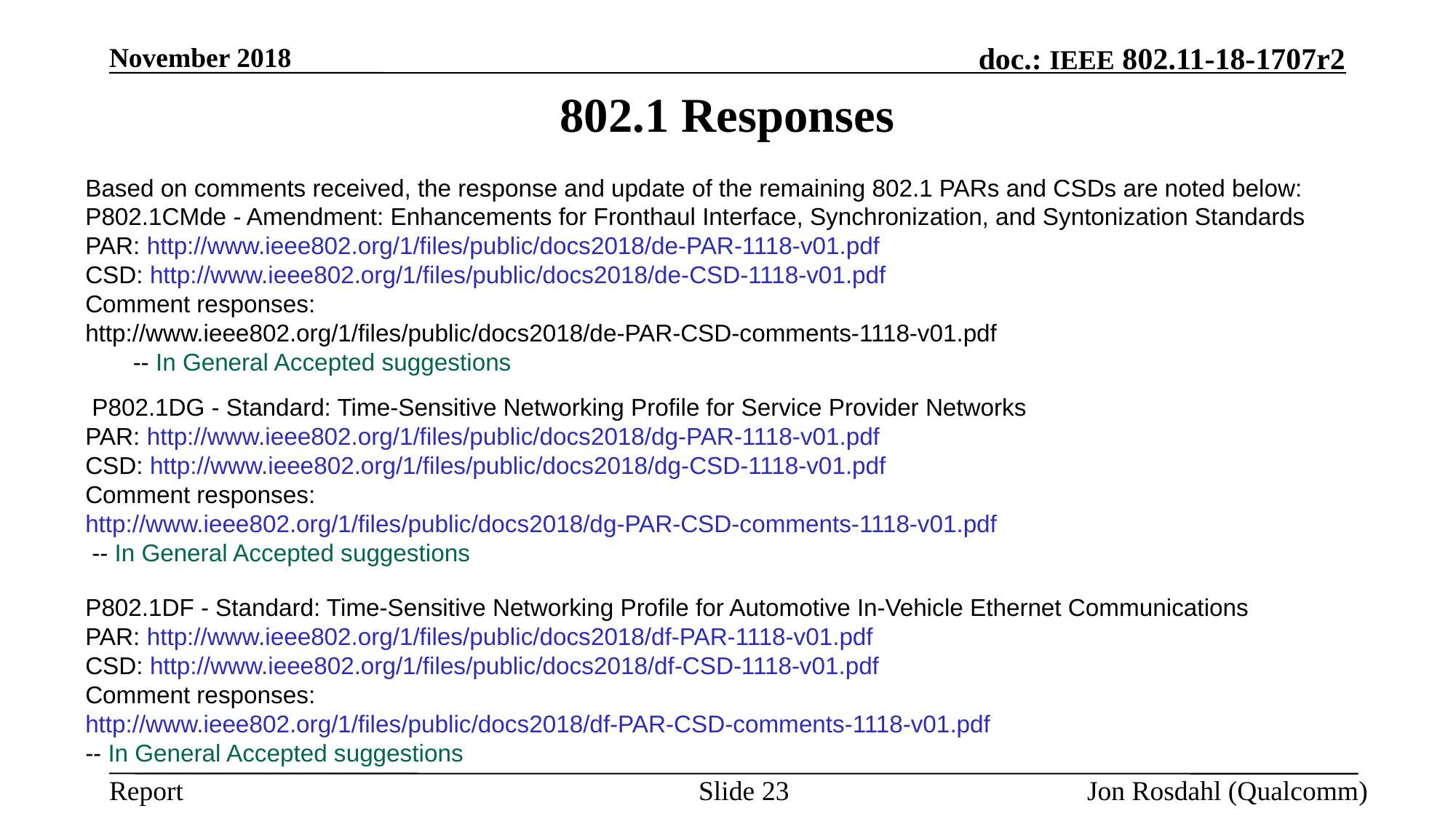

November 2018
# 802.1 Responses
Based on comments received, the response and update of the remaining 802.1 PARs and CSDs are noted below:
P802.1CMde - Amendment: Enhancements for Fronthaul Interface, Synchronization, and Syntonization Standards
PAR: http://www.ieee802.org/1/files/public/docs2018/de-PAR-1118-v01.pdf
CSD: http://www.ieee802.org/1/files/public/docs2018/de-CSD-1118-v01.pdf
Comment responses:
http://www.ieee802.org/1/files/public/docs2018/de-PAR-CSD-comments-1118-v01.pdf
-- In General Accepted suggestions

 P802.1DG - Standard: Time-Sensitive Networking Profile for Service Provider Networks
PAR: http://www.ieee802.org/1/files/public/docs2018/dg-PAR-1118-v01.pdf
CSD: http://www.ieee802.org/1/files/public/docs2018/dg-CSD-1118-v01.pdf
Comment responses:
http://www.ieee802.org/1/files/public/docs2018/dg-PAR-CSD-comments-1118-v01.pdf
 -- In General Accepted suggestions

P802.1DF - Standard: Time-Sensitive Networking Profile for Automotive In-Vehicle Ethernet Communications
PAR: http://www.ieee802.org/1/files/public/docs2018/df-PAR-1118-v01.pdf
CSD: http://www.ieee802.org/1/files/public/docs2018/df-CSD-1118-v01.pdf
Comment responses:
http://www.ieee802.org/1/files/public/docs2018/df-PAR-CSD-comments-1118-v01.pdf
-- In General Accepted suggestions
Slide 23
Jon Rosdahl (Qualcomm)